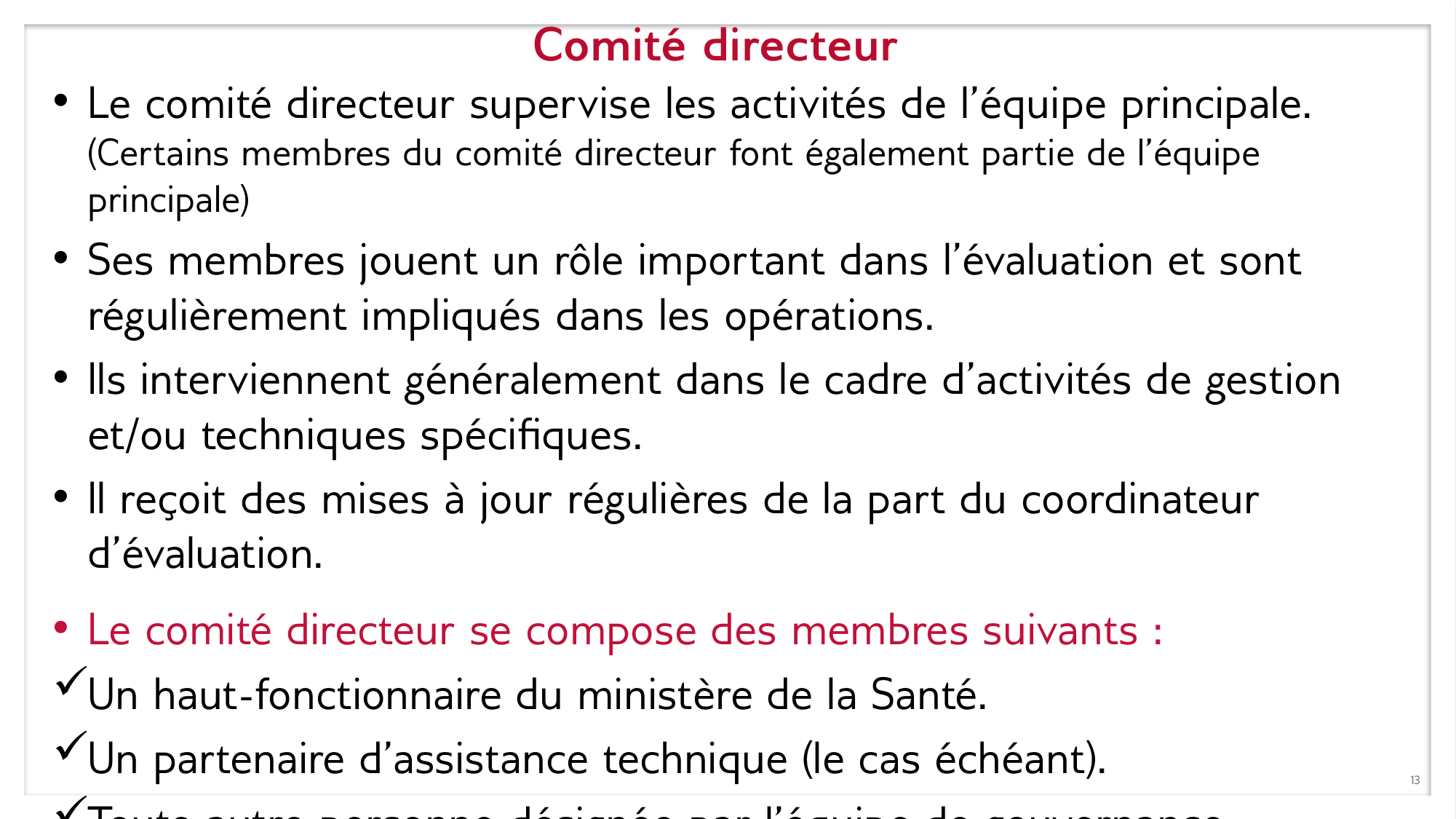

# Comité directeur
Le comité directeur supervise les activités de l’équipe principale. (Certains membres du comité directeur font également partie de l’équipe principale)
Ses membres jouent un rôle important dans l’évaluation et sont régulièrement impliqués dans les opérations.
Ils interviennent généralement dans le cadre d’activités de gestion et/ou techniques spécifiques.
Il reçoit des mises à jour régulières de la part du coordinateur d’évaluation.

Le comité directeur se compose des membres suivants :
Un haut-fonctionnaire du ministère de la Santé.
Un partenaire d’assistance technique (le cas échéant).
Toute autre personne désignée par l’équipe de gouvernance.

13